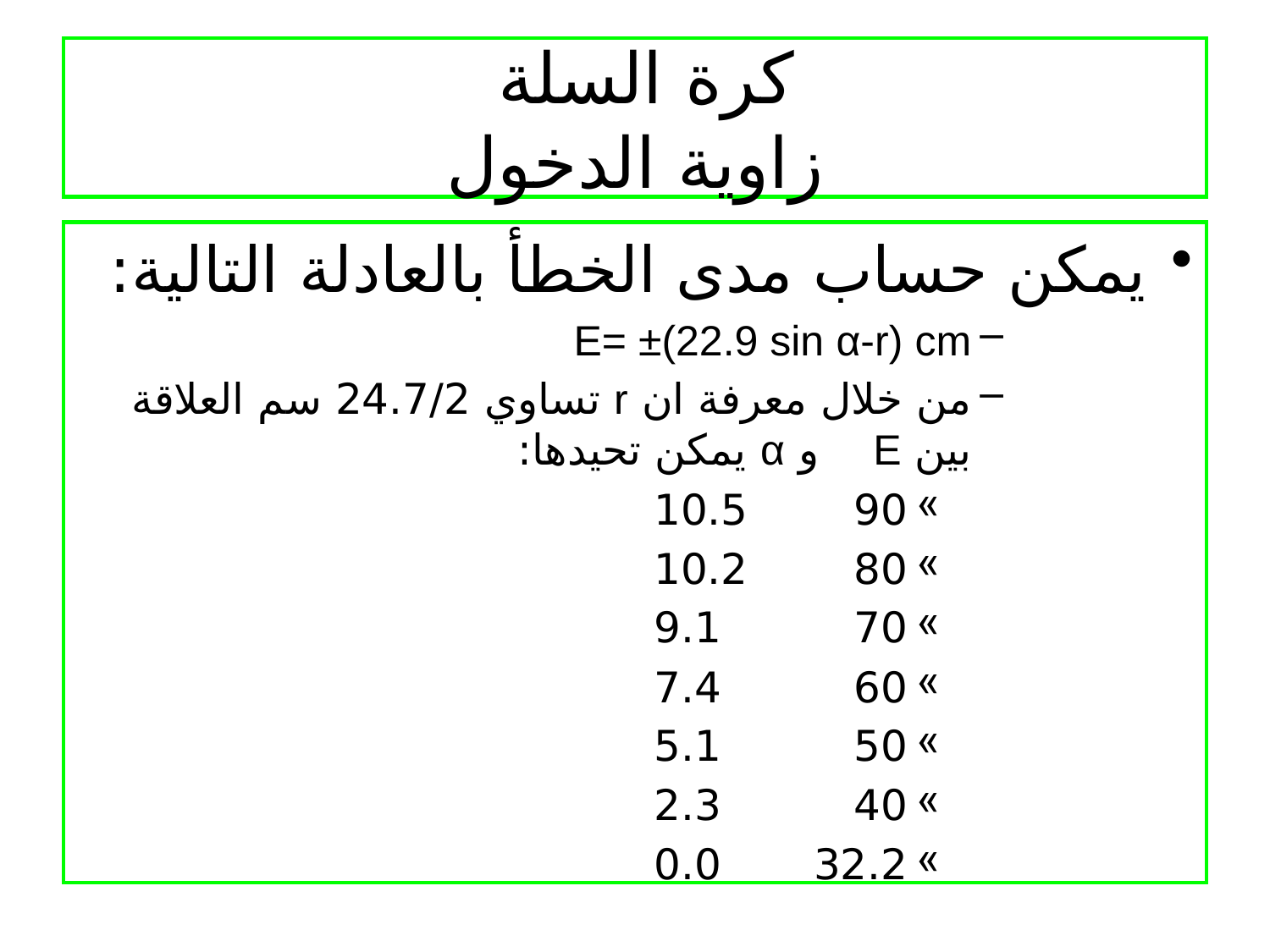

# كرة السلة زاوية الدخول
يمكن حساب مدى الخطأ بالعادلة التالية:
E= ±(22.9 sin α-r) cm
من خلال معرفة ان r تساوي 24.7/2 سم العلاقة بين E    و α يمكن تحيدها:
90		10.5
80		10.2
70		9.1
60		7.4
50		5.1
40		2.3
32.2		0.0